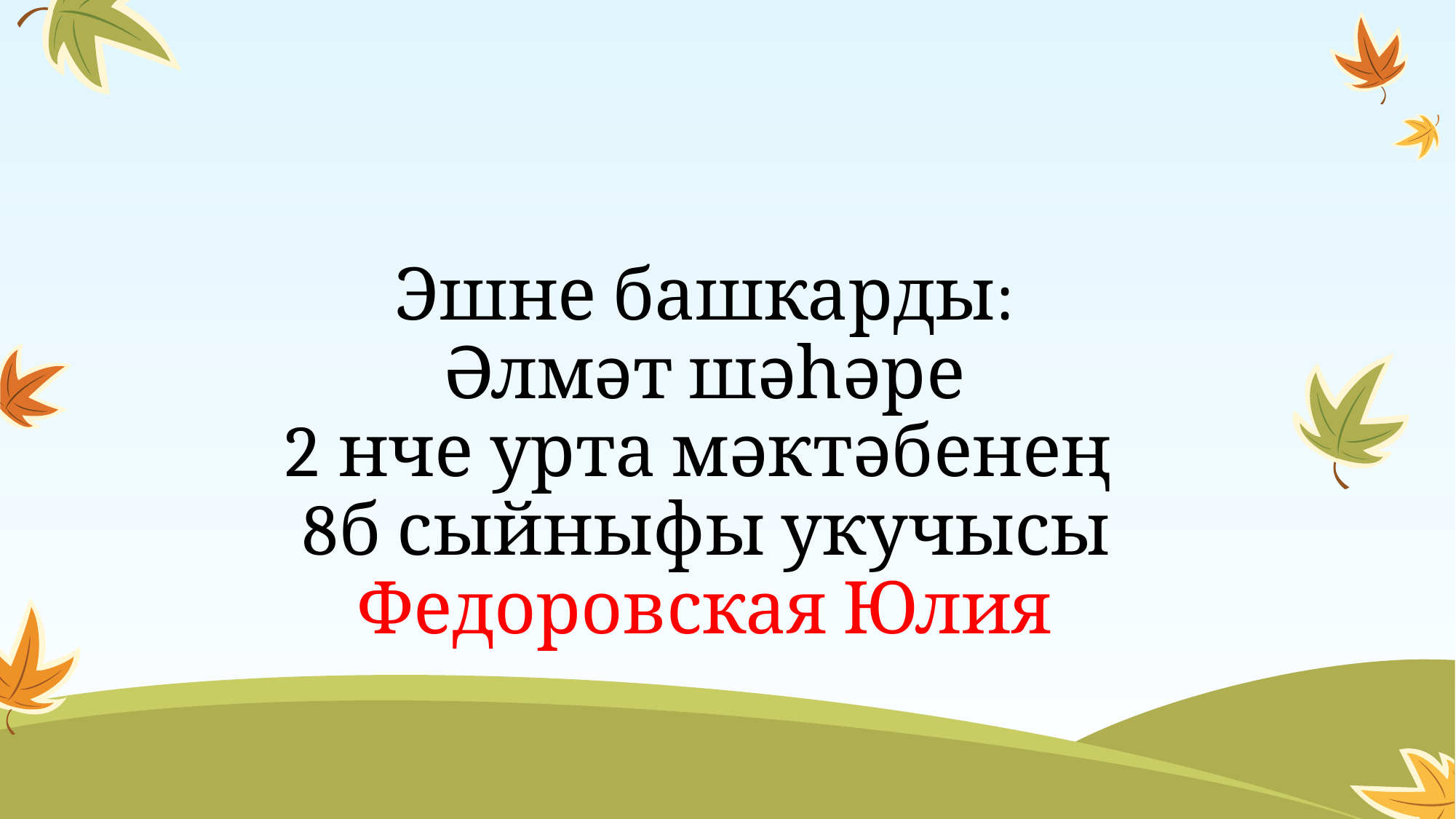

# Эшне башкарды: Әлмәт шәһәре 2 нче урта мәктәбенең 8б сыйныфы укучысы Федоровская Юлия